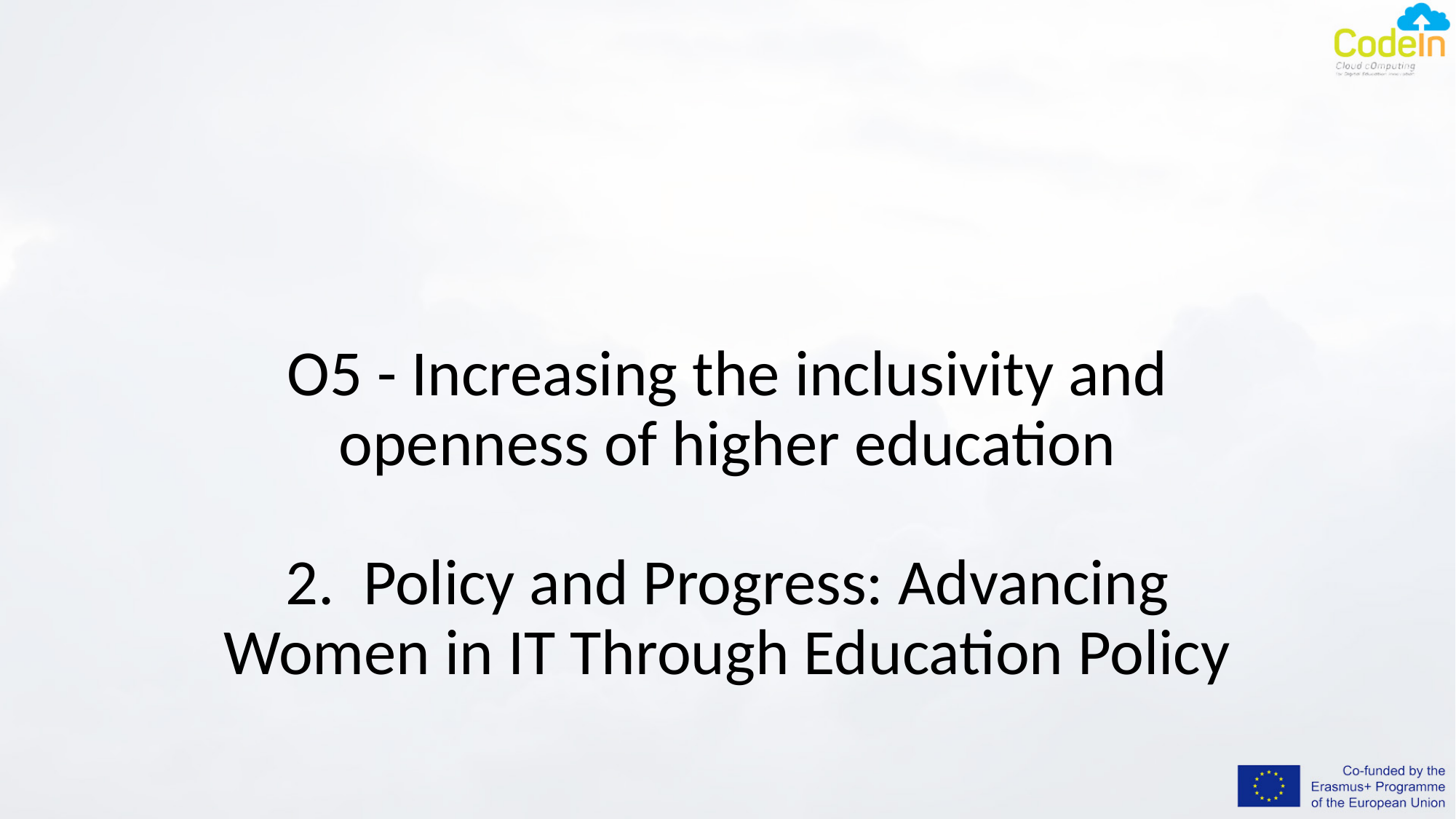

# O5 - Increasing the inclusivity and openness of higher education 2.	Policy and Progress: Advancing Women in IT Through Education Policy